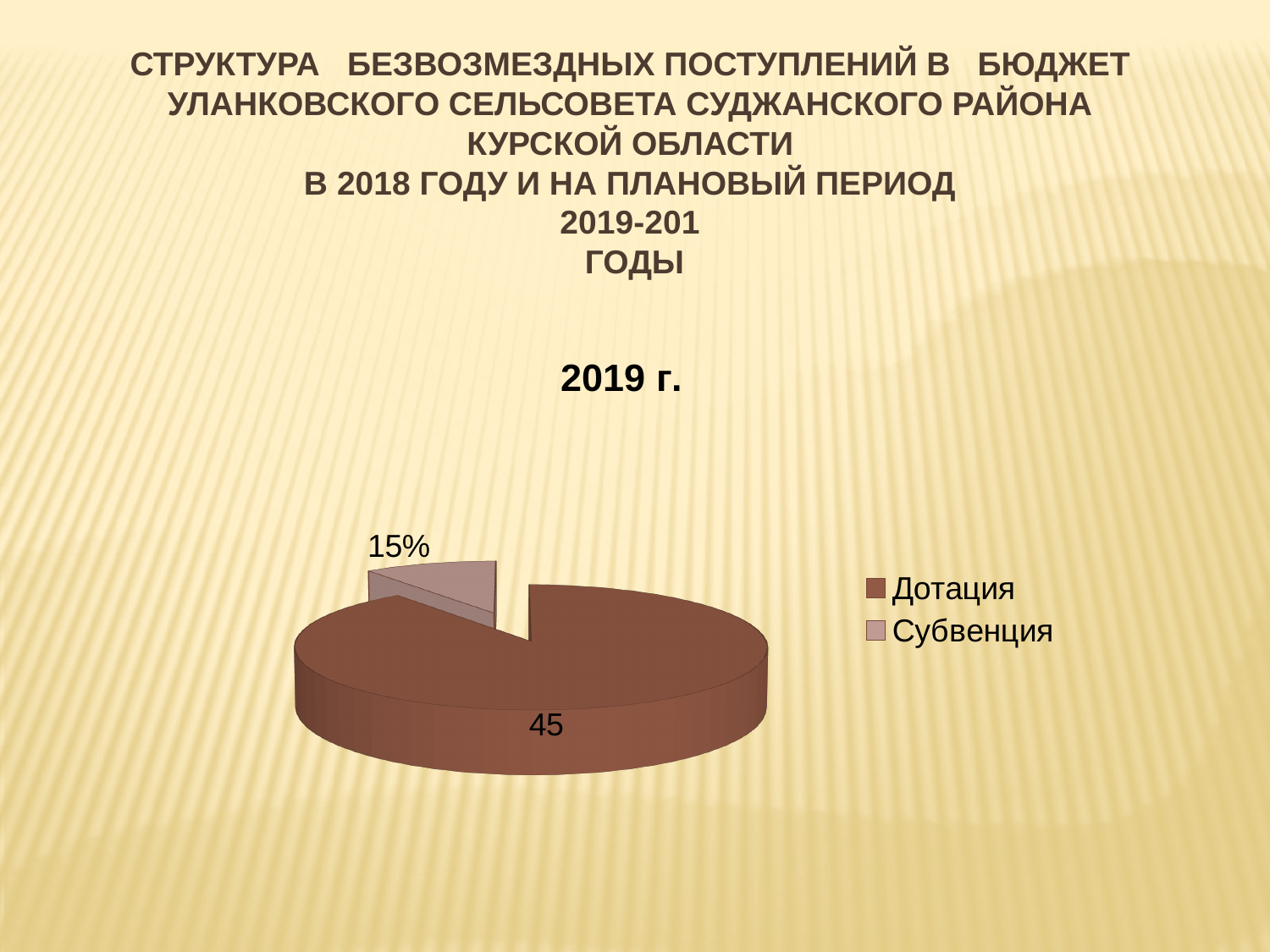

Структура   безвозмездных поступлений в   бюджет УЛАНКОВСКОГО сельсовета Суджанского района Курской области
 в 2018 году и на плановый период
2019-201
 годы

[unsupported chart]